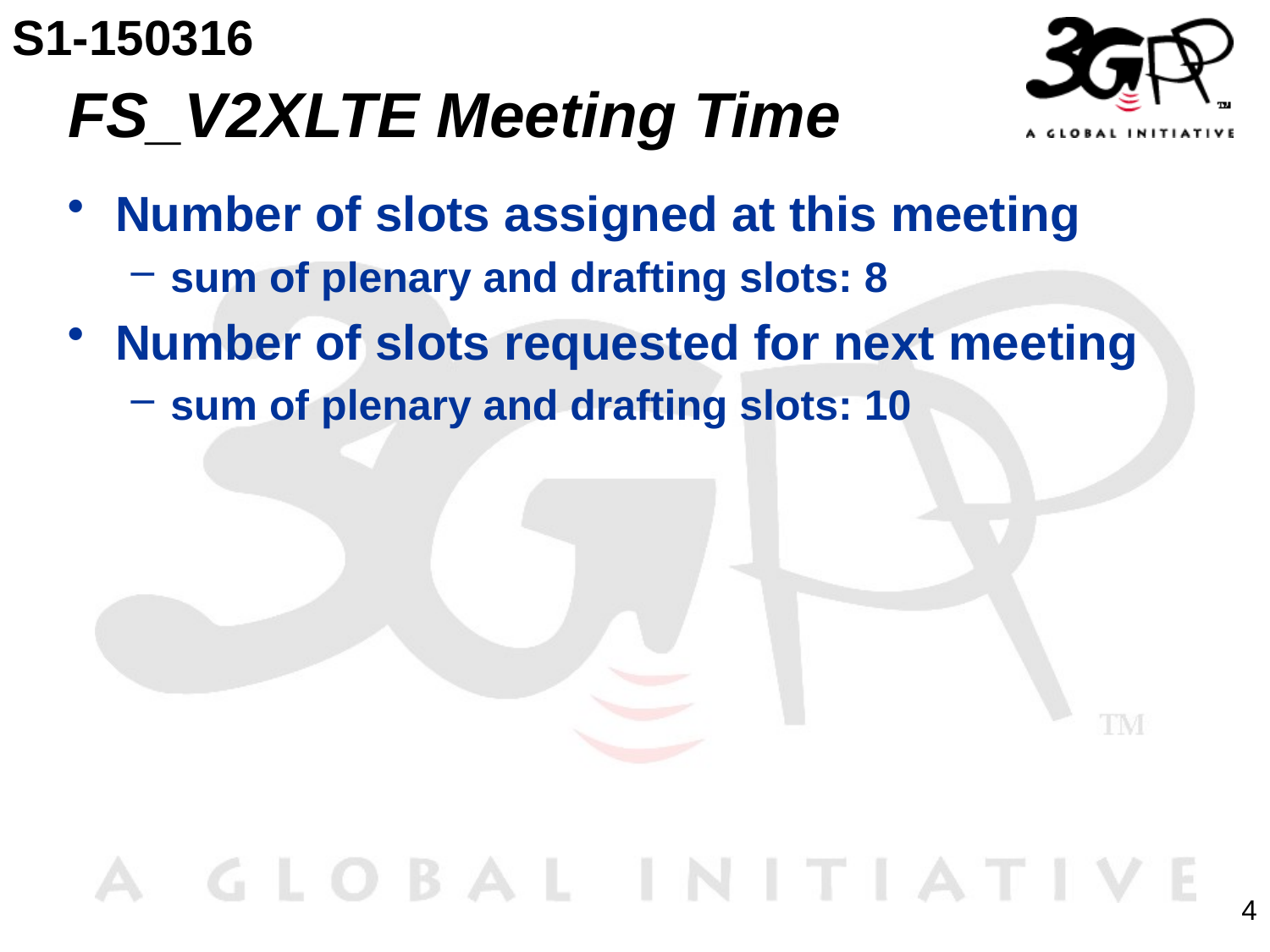

S1-150316
# FS_V2XLTE Meeting Time
Number of slots assigned at this meeting
sum of plenary and drafting slots: 8
Number of slots requested for next meeting
sum of plenary and drafting slots: 10

4